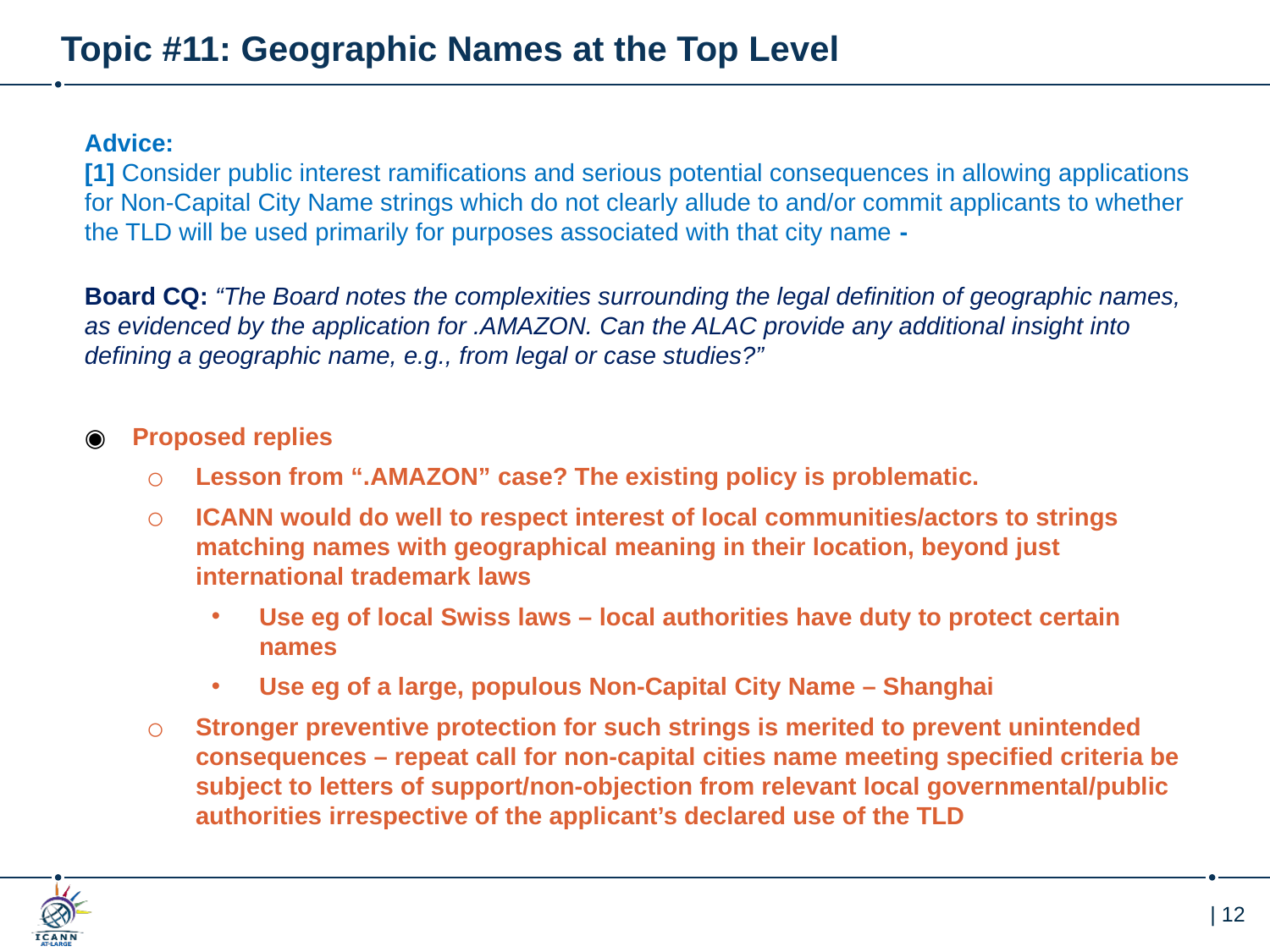

# Topic #11: Geographic Names at the Top Level
Advice:
[1] Consider public interest ramifications and serious potential consequences in allowing applications for Non-Capital City Name strings which do not clearly allude to and/or commit applicants to whether the TLD will be used primarily for purposes associated with that city name -

Board CQ: “The Board notes the complexities surrounding the legal definition of geographic names, as evidenced by the application for .AMAZON. Can the ALAC provide any additional insight into defining a geographic name, e.g., from legal or case studies?”

Proposed replies
Lesson from “.AMAZON” case? The existing policy is problematic.
ICANN would do well to respect interest of local communities/actors to strings matching names with geographical meaning in their location, beyond just international trademark laws
Use eg of local Swiss laws – local authorities have duty to protect certain names
Use eg of a large, populous Non-Capital City Name – Shanghai
Stronger preventive protection for such strings is merited to prevent unintended consequences – repeat call for non-capital cities name meeting specified criteria be subject to letters of support/non-objection from relevant local governmental/public authorities irrespective of the applicant’s declared use of the TLD